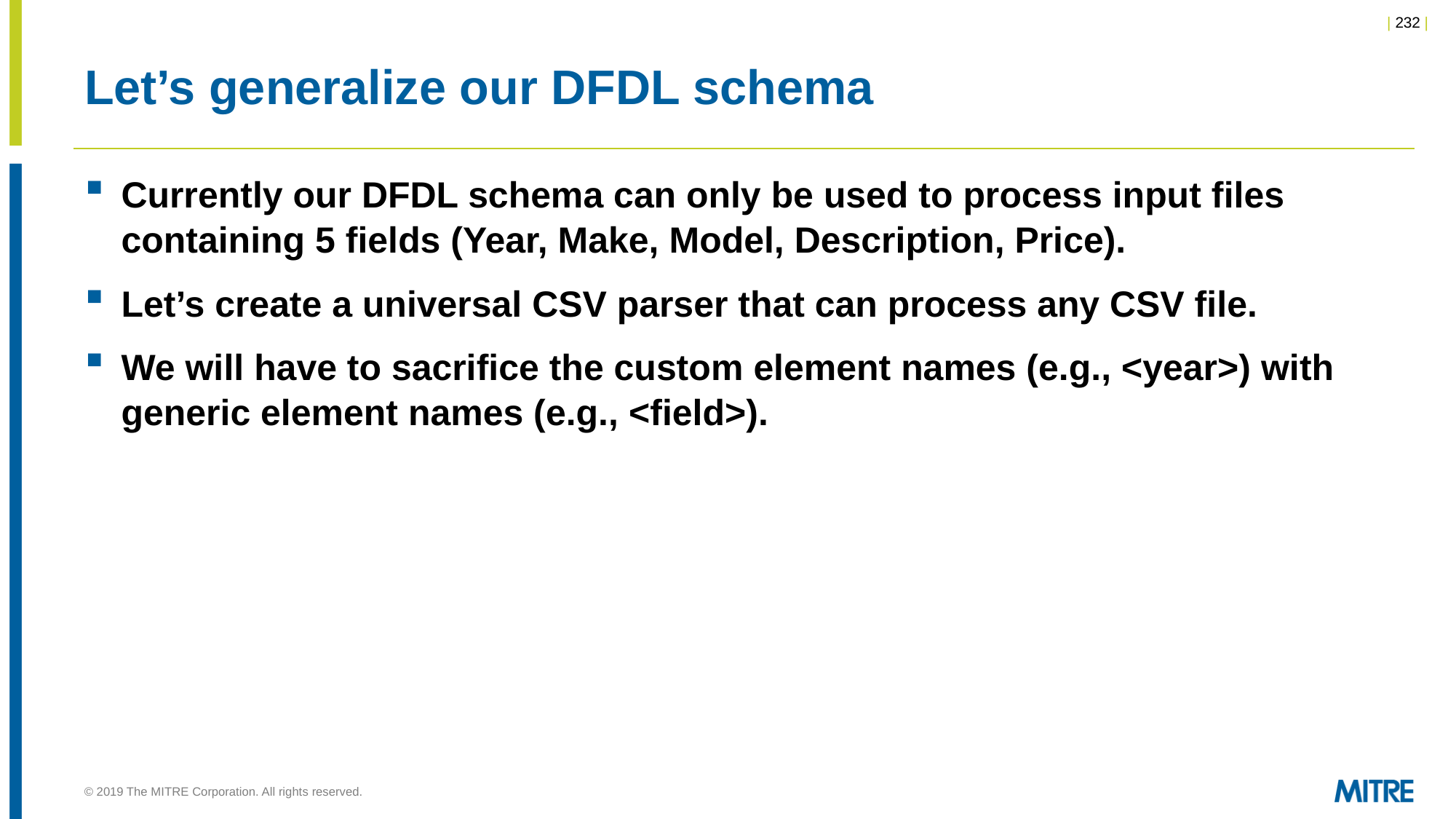

# Let’s generalize our DFDL schema
Currently our DFDL schema can only be used to process input files containing 5 fields (Year, Make, Model, Description, Price).
Let’s create a universal CSV parser that can process any CSV file.
We will have to sacrifice the custom element names (e.g., <year>) with generic element names (e.g., <field>).
© 2019 The MITRE Corporation. All rights reserved.